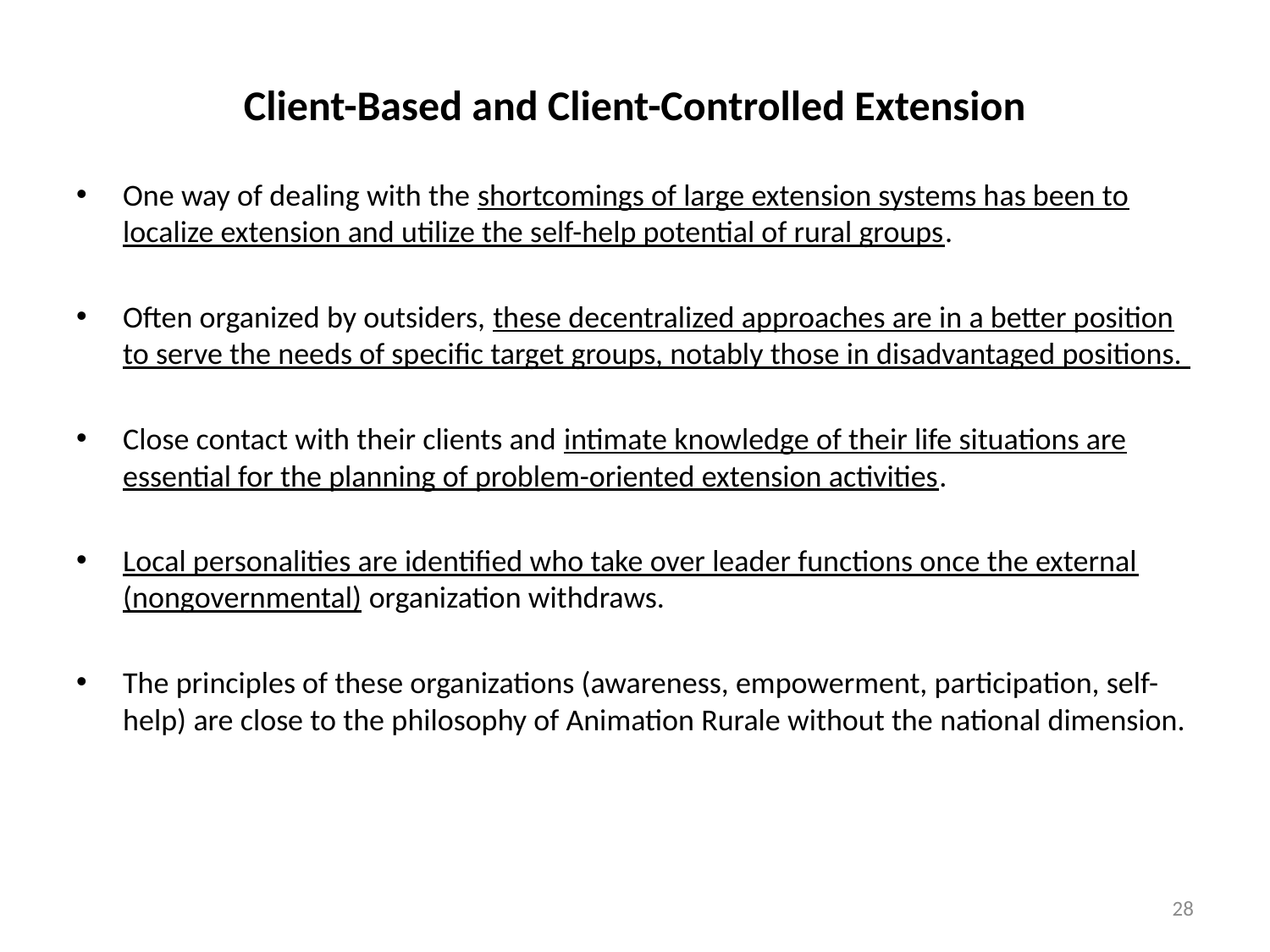

# Client-Based and Client-Controlled Extension
One way of dealing with the shortcomings of large extension systems has been to localize extension and utilize the self-help potential of rural groups.

Often organized by outsiders, these decentralized approaches are in a better position to serve the needs of specific target groups, notably those in disadvantaged positions.

Close contact with their clients and intimate knowledge of their life situations are essential for the planning of problem-oriented extension activities.

Local personalities are identified who take over leader functions once the external (nongovernmental) organization withdraws.

The principles of these organizations (awareness, empowerment, participation, self-help) are close to the philosophy of Animation Rurale without the national dimension.

28